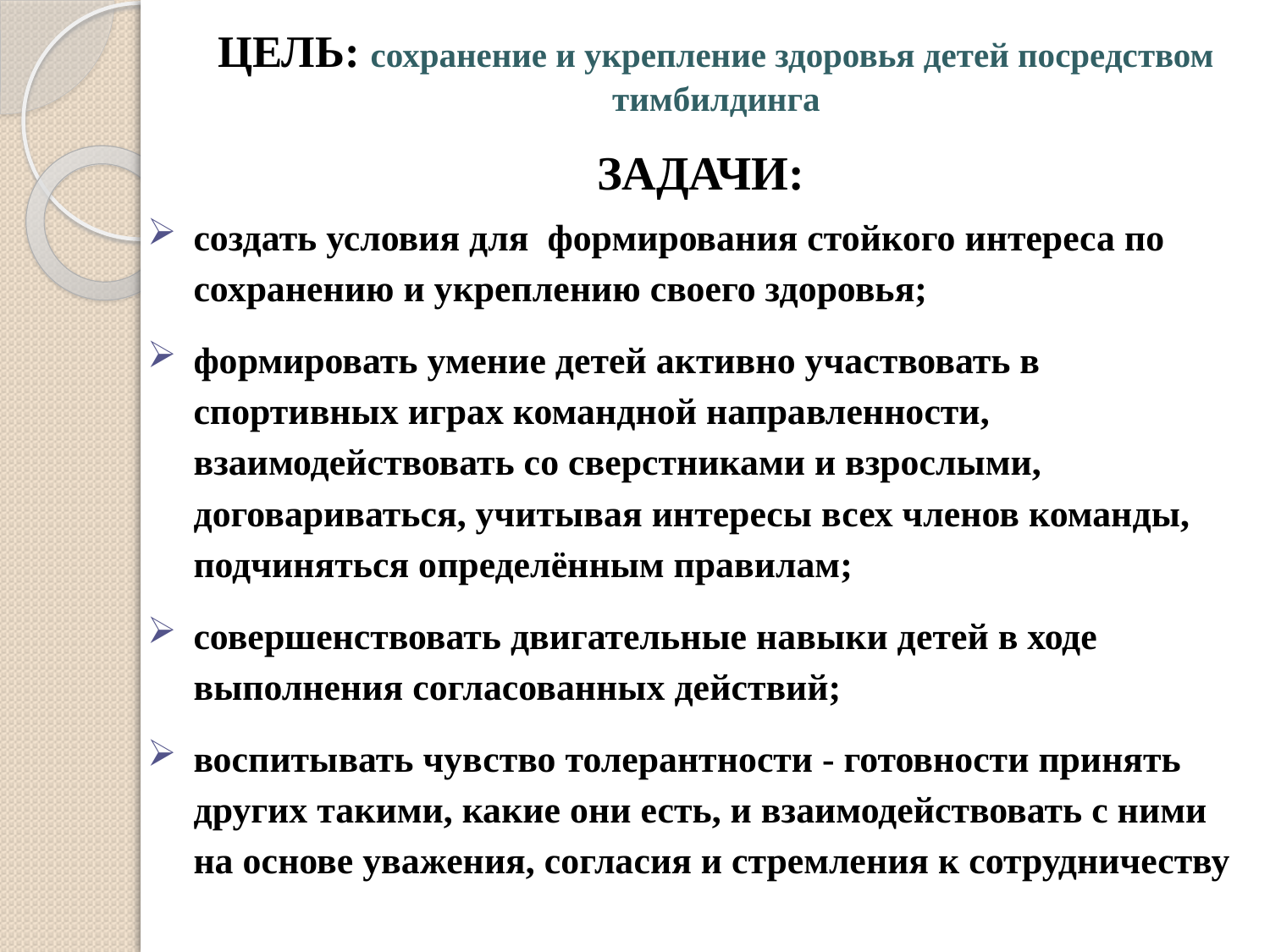

# ЦЕЛЬ: сохранение и укрепление здоровья детей посредством тимбилдинга
ЗАДАЧИ:
создать условия для  формирования стойкого интереса по сохранению и укреплению своего здоровья;
формировать умение детей активно участвовать в спортивных играх командной направленности, взаимодействовать со сверстниками и взрослыми, договариваться, учитывая интересы всех членов команды, подчиняться определённым правилам;
совершенствовать двигательные навыки детей в ходе выполнения согласованных действий;
воспитывать чувство толерантности - готовности принять других такими, какие они есть, и взаимодействовать с ними на основе уважения, согласия и стремления к сотрудничеству